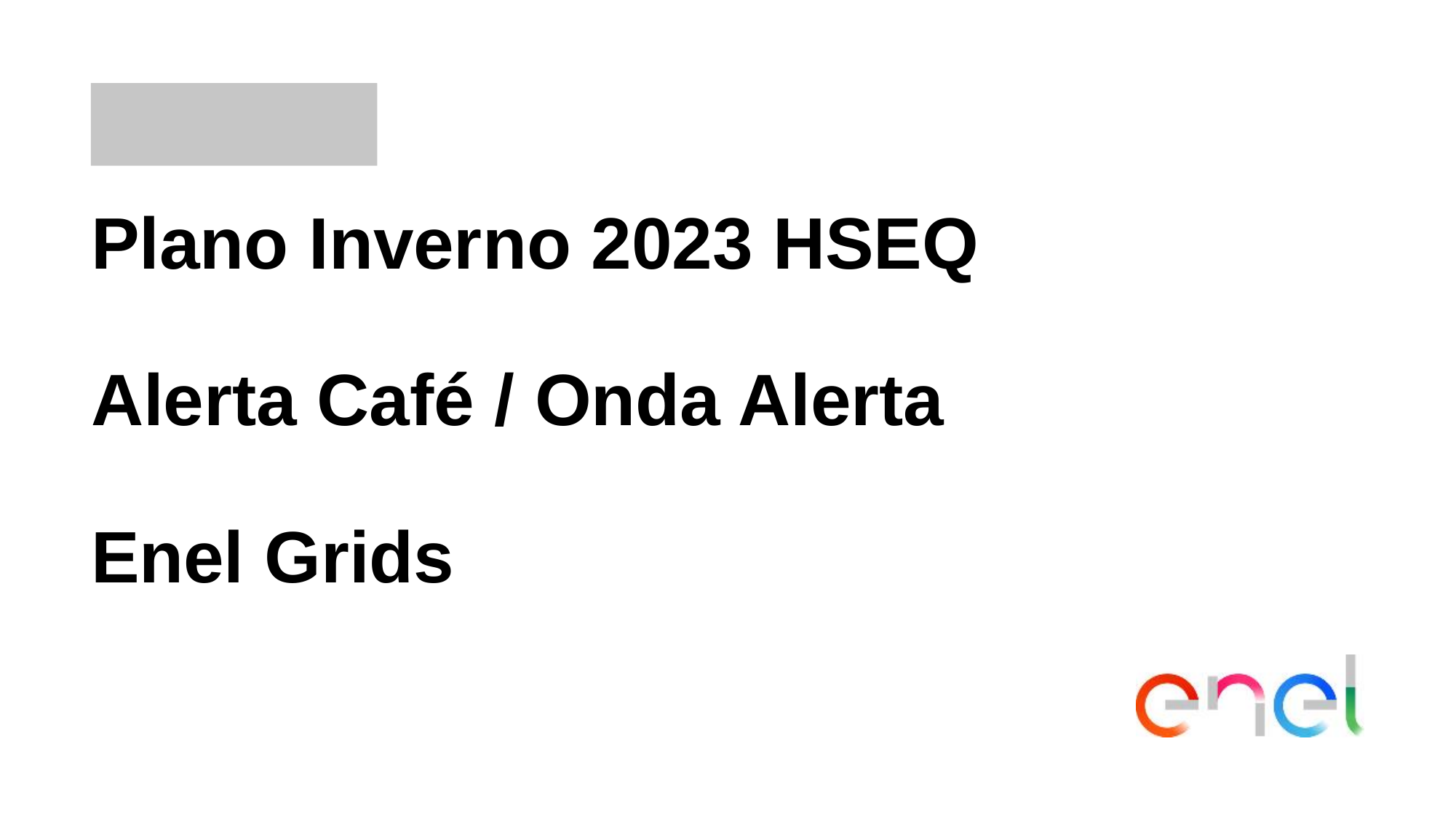

# Plano Inverno 2023 HSEQ Alerta Café / Onda Alerta Enel Grids